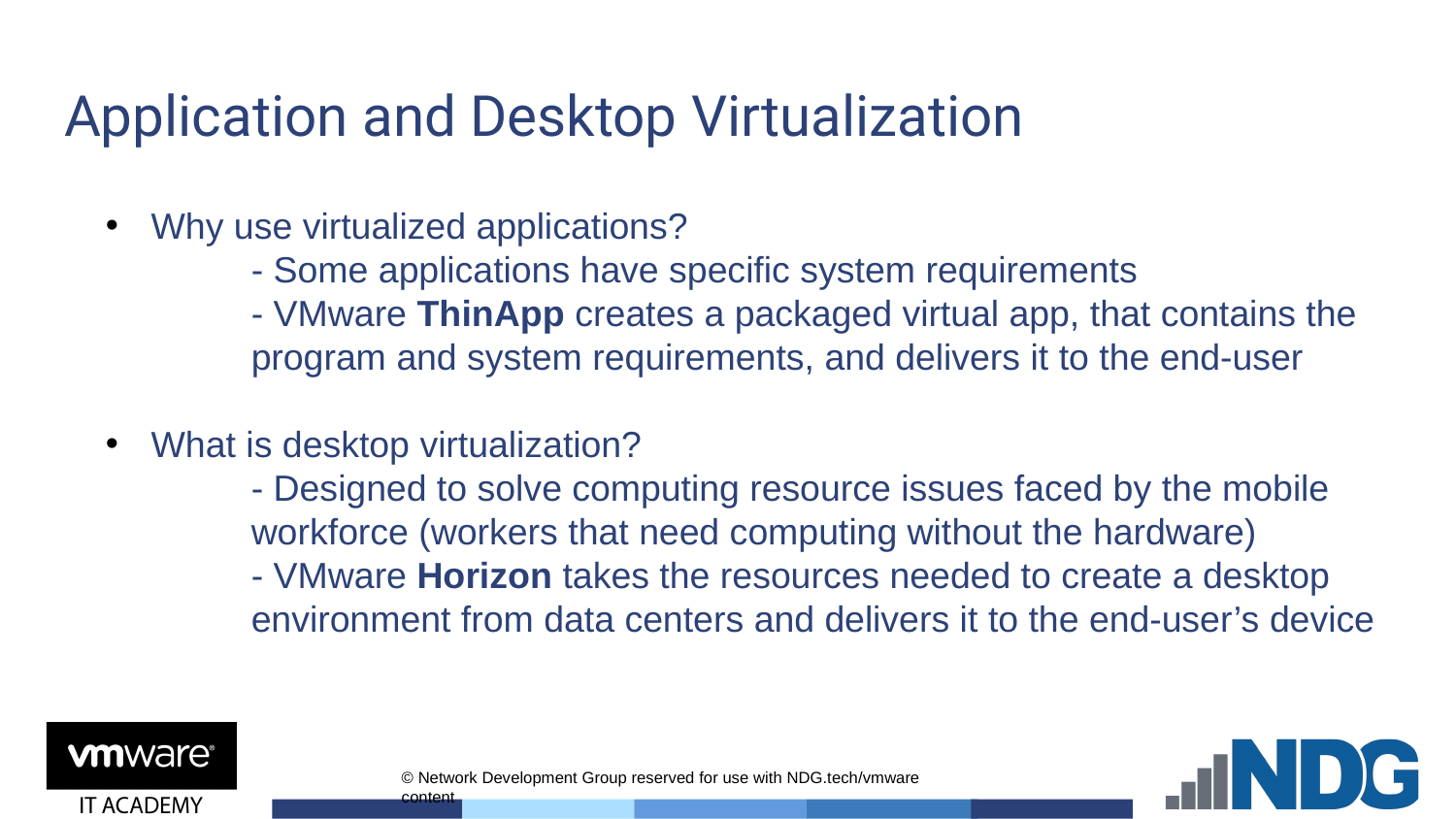

# Application and Desktop Virtualization
Why use virtualized applications?
	- Some applications have specific system requirements
	- VMware ThinApp creates a packaged virtual app, that contains the 	program and system requirements, and delivers it to the end-user

What is desktop virtualization?
	- Designed to solve computing resource issues faced by the mobile 	workforce (workers that need computing without the hardware)
	- VMware Horizon takes the resources needed to create a desktop 	environment from data centers and delivers it to the end-user’s device